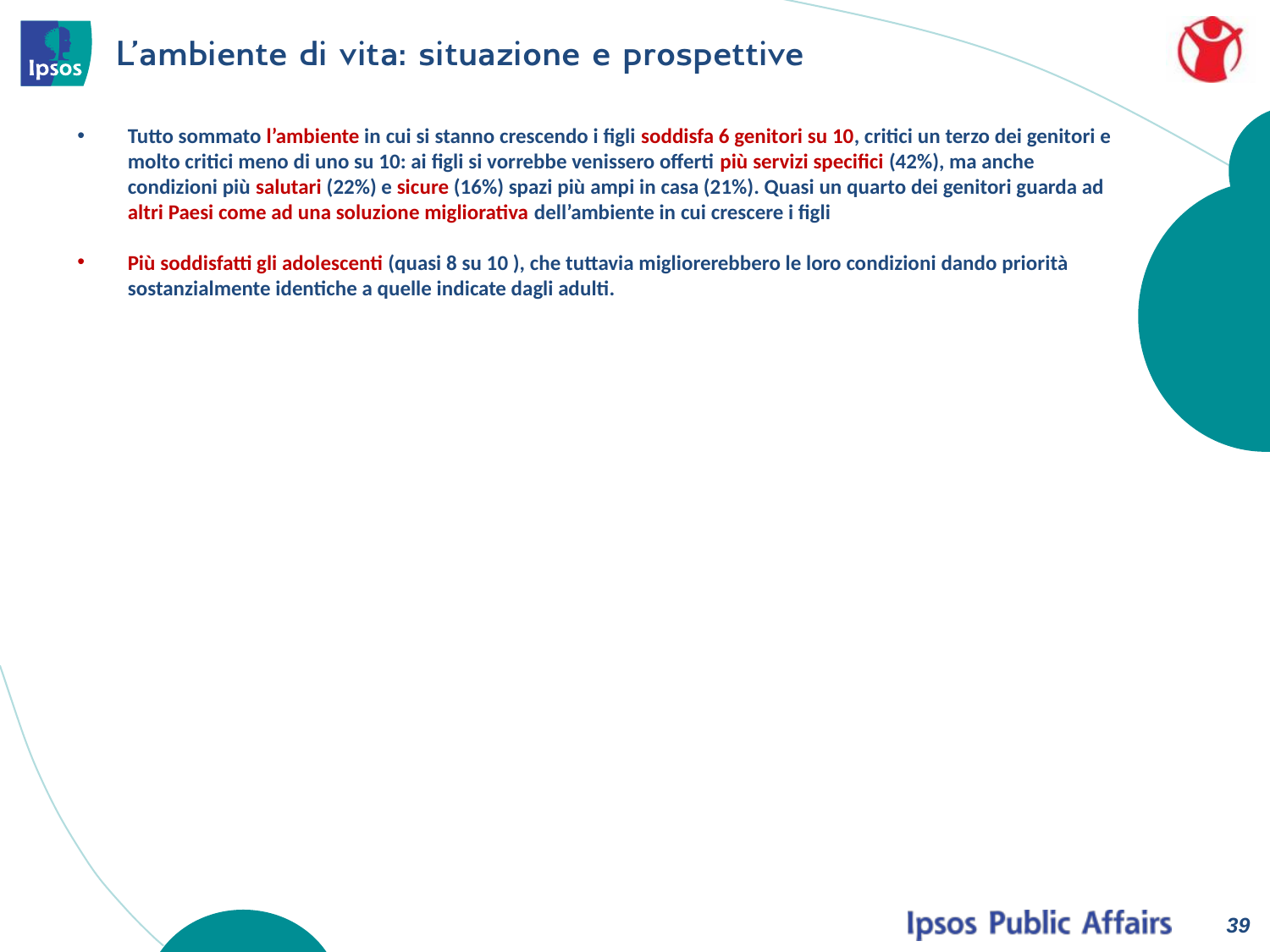

# L’ambiente di vita: situazione e prospettive
Tutto sommato l’ambiente in cui si stanno crescendo i figli soddisfa 6 genitori su 10, critici un terzo dei genitori e molto critici meno di uno su 10: ai figli si vorrebbe venissero offerti più servizi specifici (42%), ma anche condizioni più salutari (22%) e sicure (16%) spazi più ampi in casa (21%). Quasi un quarto dei genitori guarda ad altri Paesi come ad una soluzione migliorativa dell’ambiente in cui crescere i figli

Più soddisfatti gli adolescenti (quasi 8 su 10 ), che tuttavia migliorerebbero le loro condizioni dando priorità sostanzialmente identiche a quelle indicate dagli adulti.
39